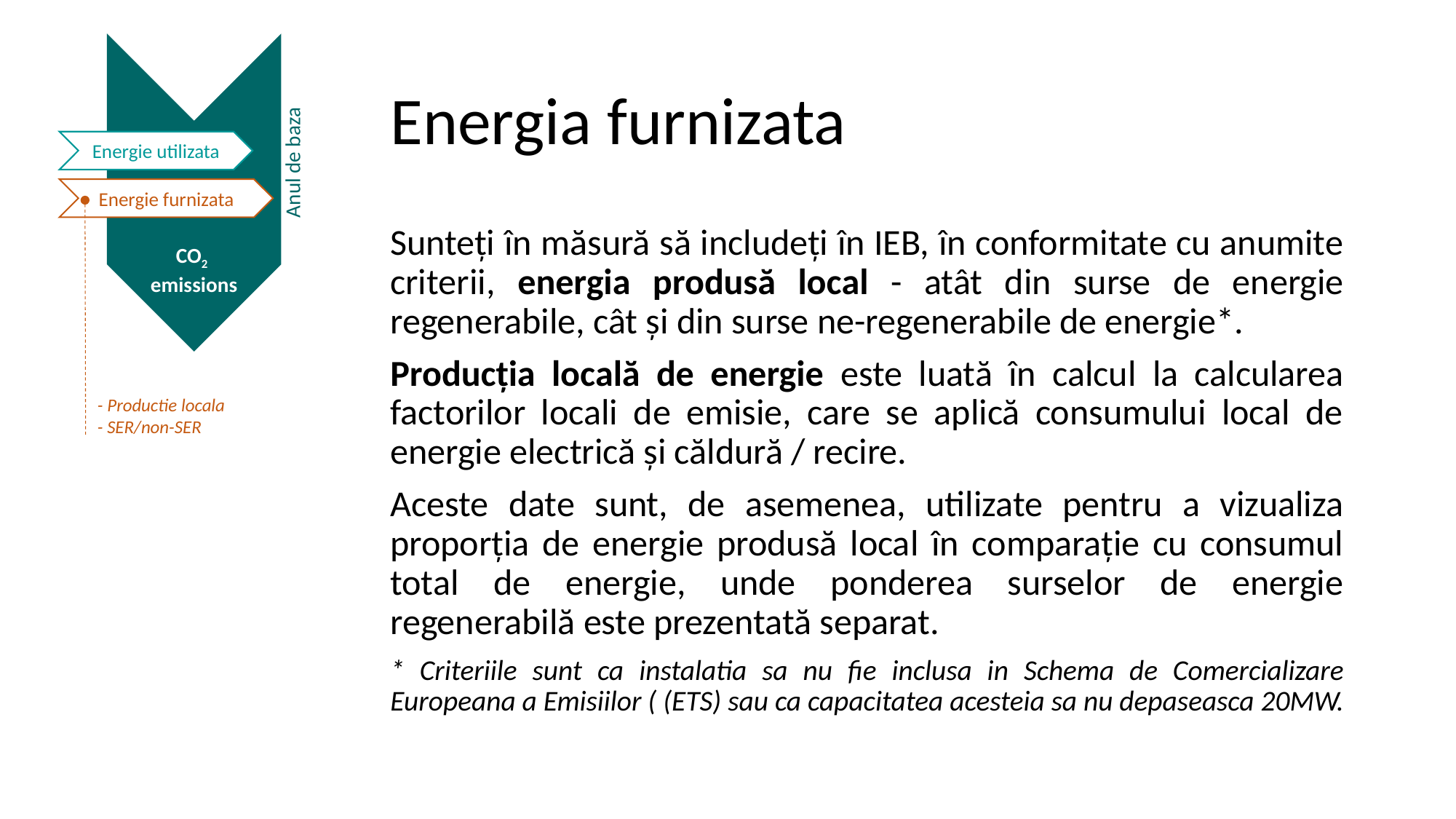

# Energia furnizata

CO2
emissions
Energie utilizata
Anul de baza
Energie furnizata
Sunteți în măsură să includeți în IEB, în conformitate cu anumite criterii, energia produsă local - atât din surse de energie regenerabile, cât și din surse ne-regenerabile de energie*.
Producția locală de energie este luată în calcul la calcularea factorilor locali de emisie, care se aplică consumului local de energie electrică și căldură / recire.
Aceste date sunt, de asemenea, utilizate pentru a vizualiza proporția de energie produsă local în comparație cu consumul total de energie, unde ponderea surselor de energie regenerabilă este prezentată separat.
* Criteriile sunt ca instalatia sa nu fie inclusa in Schema de Comercializare Europeana a Emisiilor ( (ETS) sau ca capacitatea acesteia sa nu depaseasca 20MW.
- Productie locala
- SER/non-SER